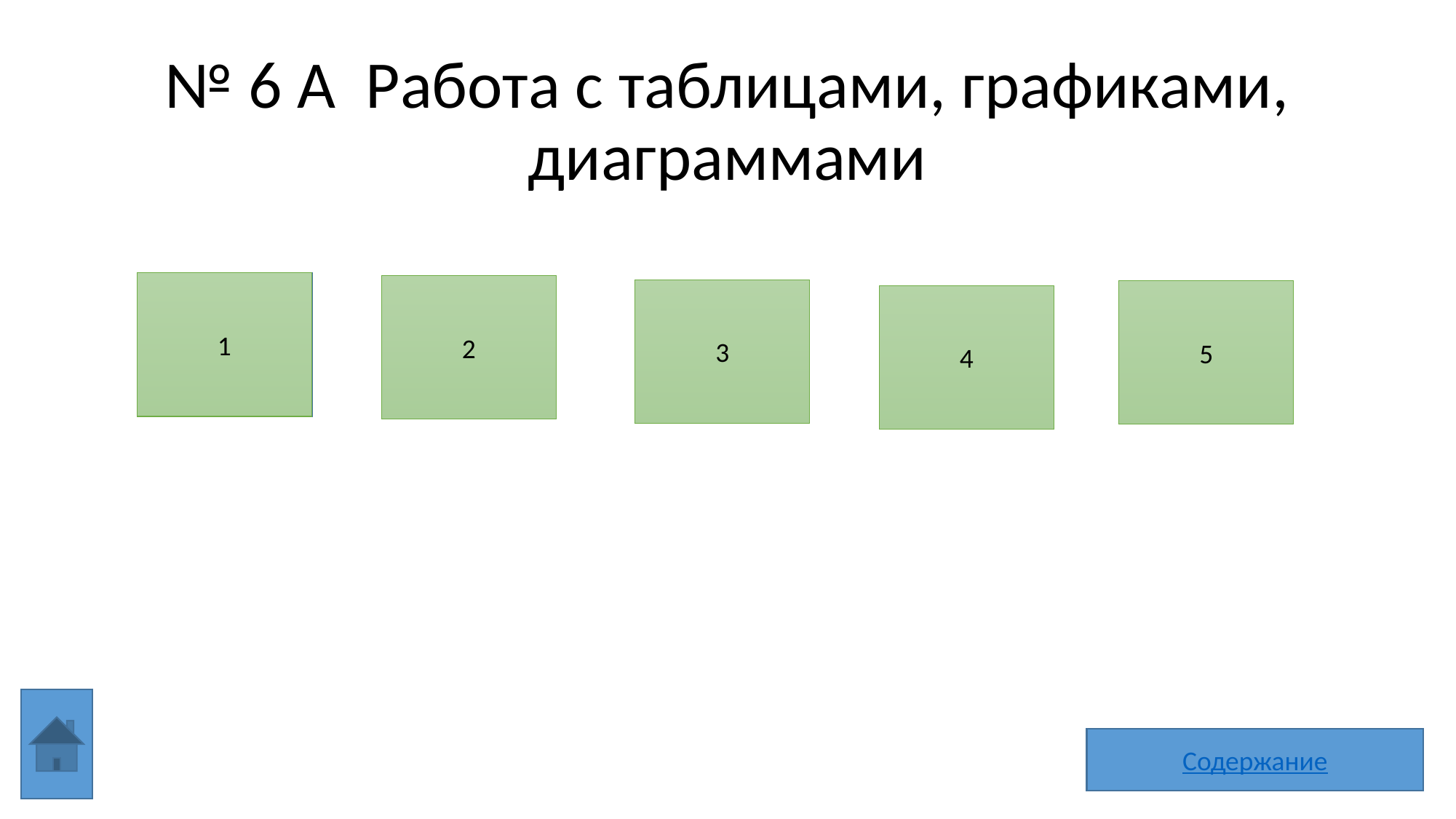

# № 6 А  Работа с таблицами, графиками, диаграммами
1

2
3
5
4

Содержание